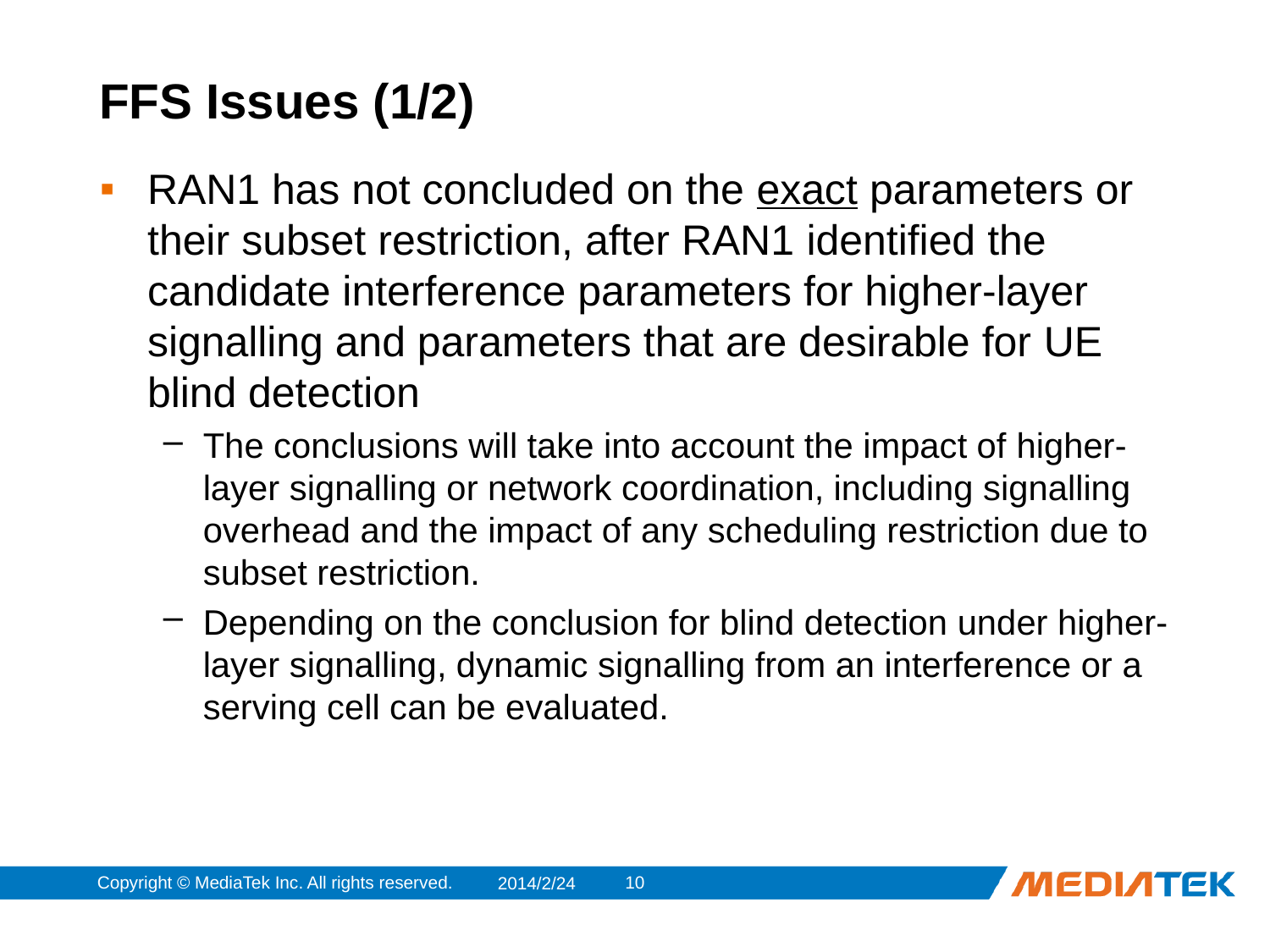

# FFS Issues (1/2)
RAN1 has not concluded on the exact parameters or their subset restriction, after RAN1 identified the candidate interference parameters for higher-layer signalling and parameters that are desirable for UE blind detection
The conclusions will take into account the impact of higher-layer signalling or network coordination, including signalling overhead and the impact of any scheduling restriction due to subset restriction.
Depending on the conclusion for blind detection under higher-layer signalling, dynamic signalling from an interference or a serving cell can be evaluated.
Copyright © MediaTek Inc. All rights reserved.
10
2014/2/24